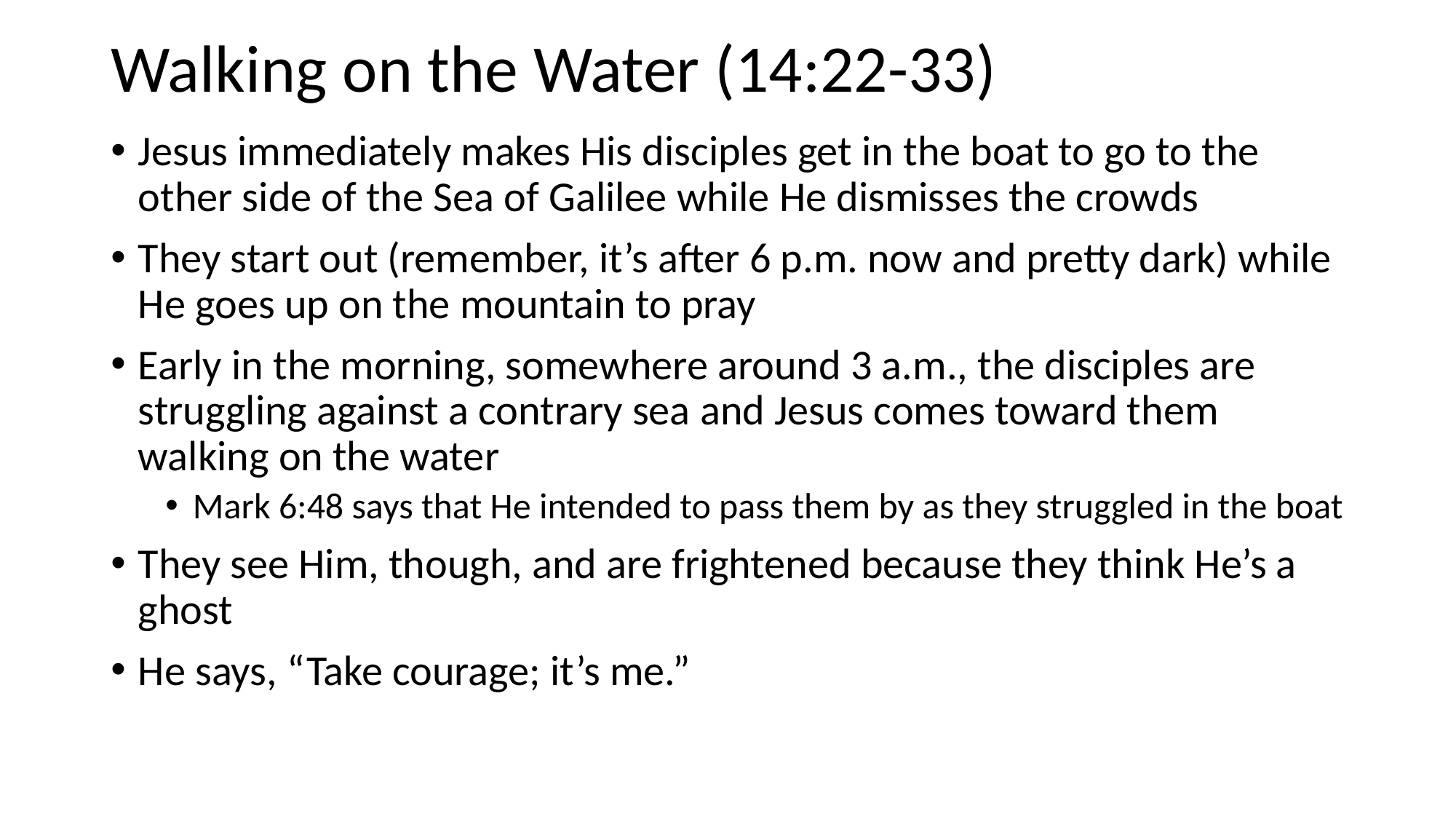

# Walking on the Water (14:22-33)
Jesus immediately makes His disciples get in the boat to go to the other side of the Sea of Galilee while He dismisses the crowds
They start out (remember, it’s after 6 p.m. now and pretty dark) while He goes up on the mountain to pray
Early in the morning, somewhere around 3 a.m., the disciples are struggling against a contrary sea and Jesus comes toward them walking on the water
Mark 6:48 says that He intended to pass them by as they struggled in the boat
They see Him, though, and are frightened because they think He’s a ghost
He says, “Take courage; it’s me.”